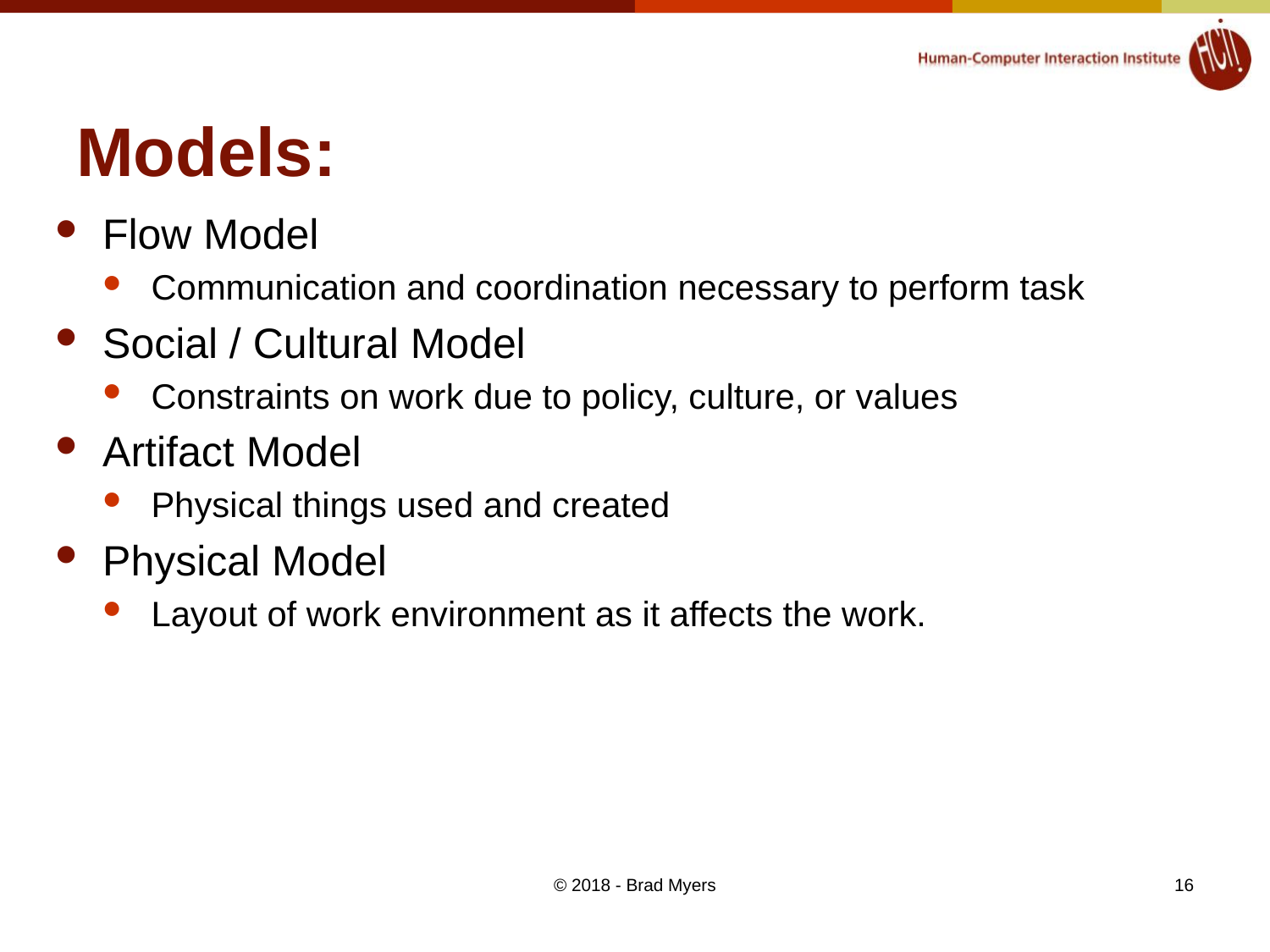

# Models:
Flow Model
Communication and coordination necessary to perform task
Social / Cultural Model
Constraints on work due to policy, culture, or values
Artifact Model
Physical things used and created
Physical Model
Layout of work environment as it affects the work.
© 2018 - Brad Myers
16